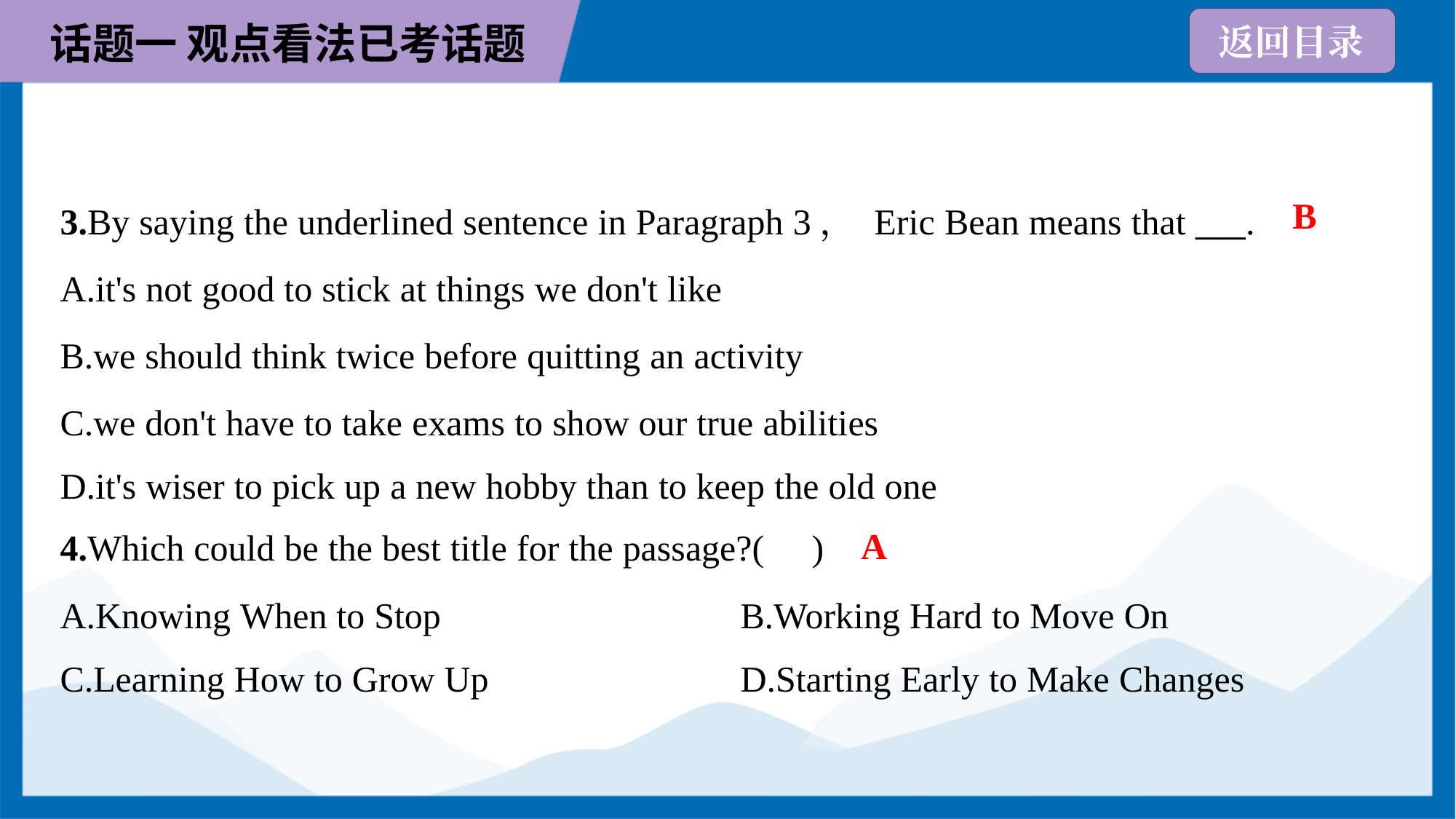

B
3.By saying the underlined sentence in Paragraph 3， Eric Bean means that ___.
A.it's not good to stick at things we don't like
B.we should think twice before quitting an activity
C.we don't have to take exams to show our true abilities
D.it's wiser to pick up a new hobby than to keep the old one
A
4.Which could be the best title for the passage?(     )
A.Knowing When to Stop	B.Working Hard to Move On
C.Learning How to Grow Up	D.Starting Early to Make Changes